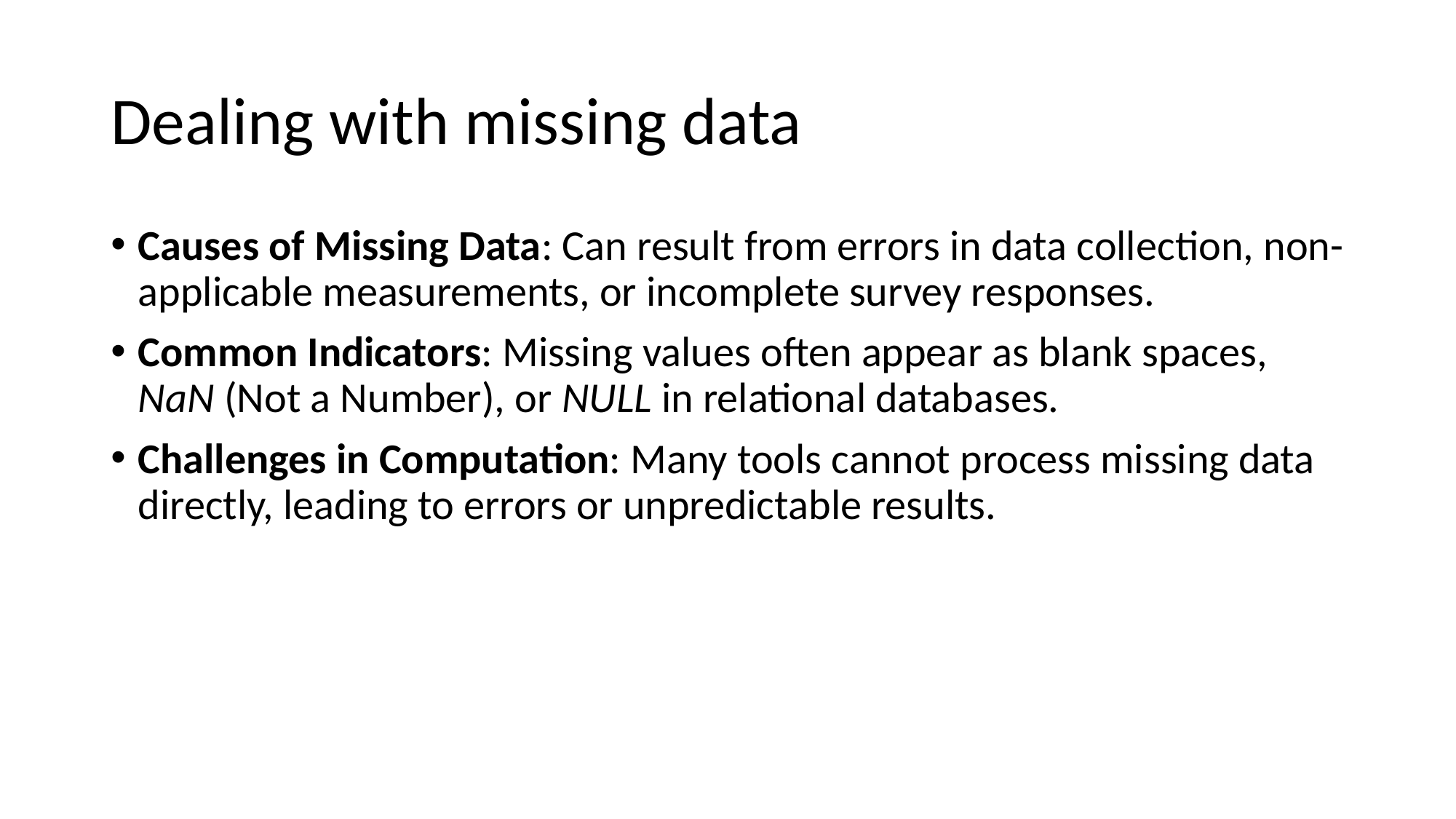

# Dealing with missing data
Causes of Missing Data: Can result from errors in data collection, non-applicable measurements, or incomplete survey responses.
Common Indicators: Missing values often appear as blank spaces, NaN (Not a Number), or NULL in relational databases.
Challenges in Computation: Many tools cannot process missing data directly, leading to errors or unpredictable results.